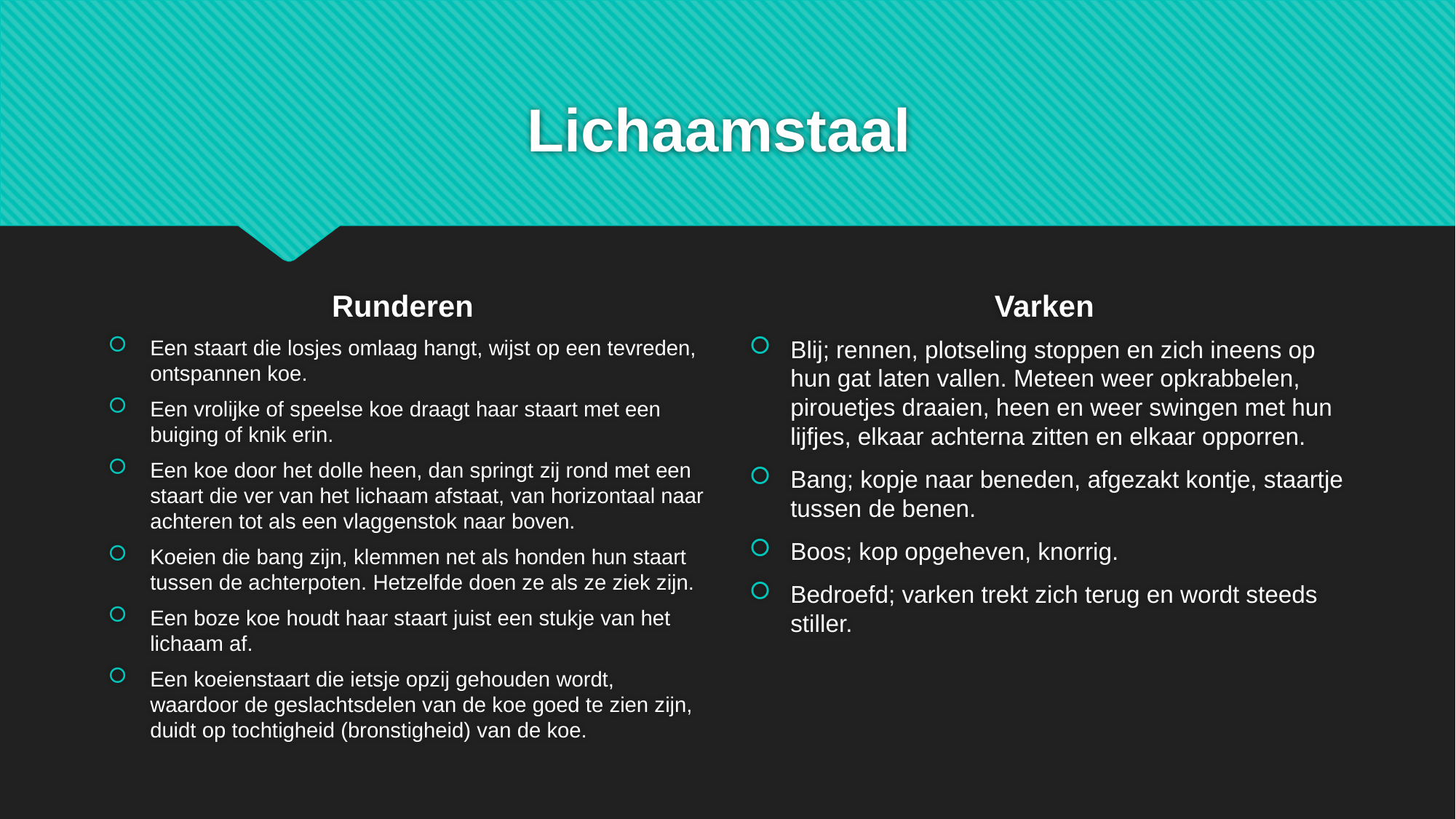

# Lichaamstaal
Runderen
Varken
Een staart die losjes omlaag hangt, wijst op een tevreden, ontspannen koe.
Een vrolijke of speelse koe draagt haar staart met een buiging of knik erin.
Een koe door het dolle heen, dan springt zij rond met een staart die ver van het lichaam afstaat, van horizontaal naar achteren tot als een vlaggenstok naar boven.
Koeien die bang zijn, klemmen net als honden hun staart tussen de achterpoten. Hetzelfde doen ze als ze ziek zijn.
Een boze koe houdt haar staart juist een stukje van het lichaam af.
Een koeienstaart die ietsje opzij gehouden wordt, waardoor de geslachtsdelen van de koe goed te zien zijn, duidt op tochtigheid (bronstigheid) van de koe.

Blij; rennen, plotseling stoppen en zich ineens op hun gat laten vallen. Meteen weer opkrabbelen, pirouetjes draaien, heen en weer swingen met hun lijfjes, elkaar achterna zitten en elkaar opporren.
Bang; kopje naar beneden, afgezakt kontje, staartje tussen de benen.
Boos; kop opgeheven, knorrig.
Bedroefd; varken trekt zich terug en wordt steeds stiller.